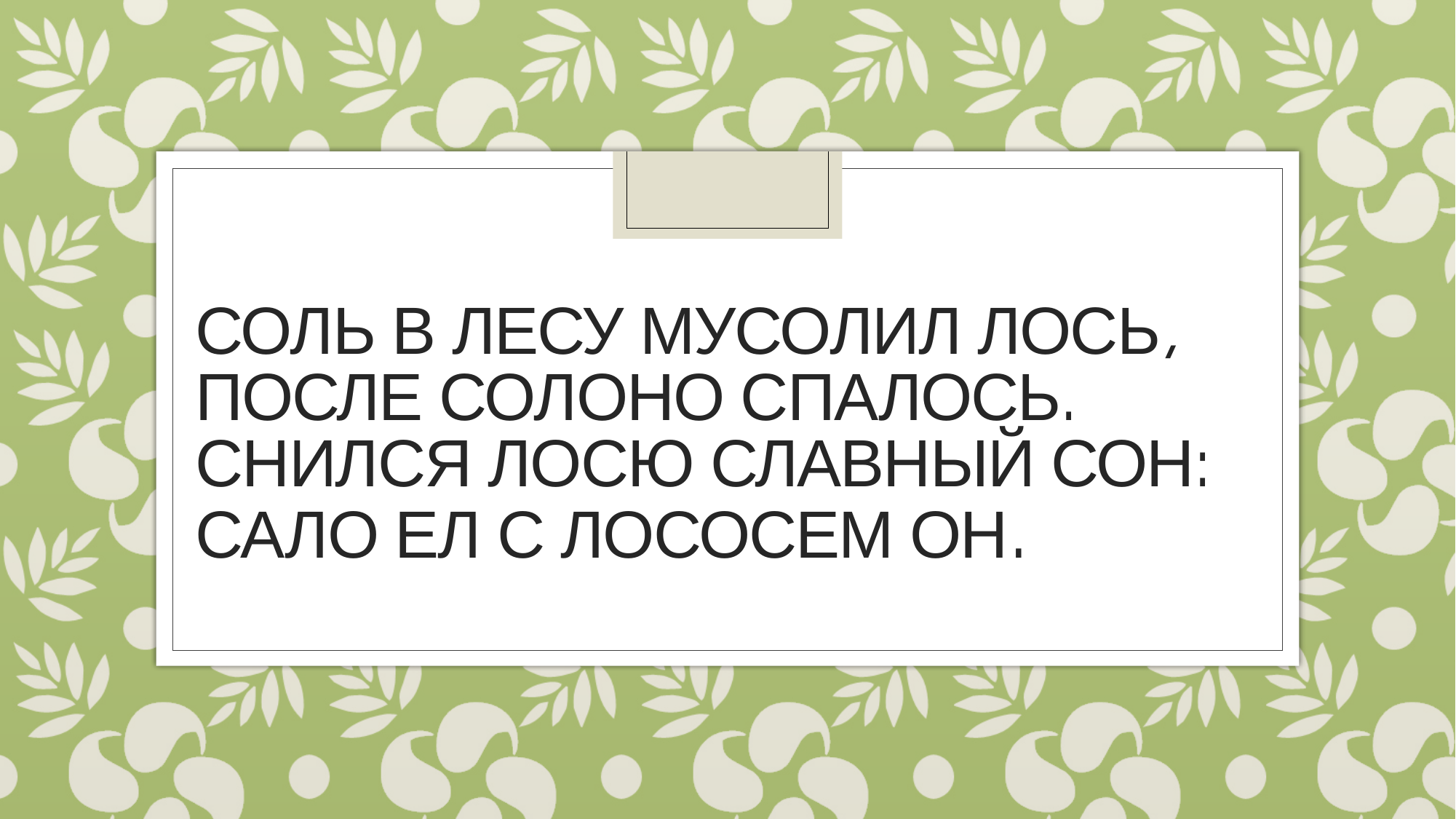

# Соль в лесу мусолил лось, После солоно спалось. Снился лосю славный сон: Сало ел с лососем он.